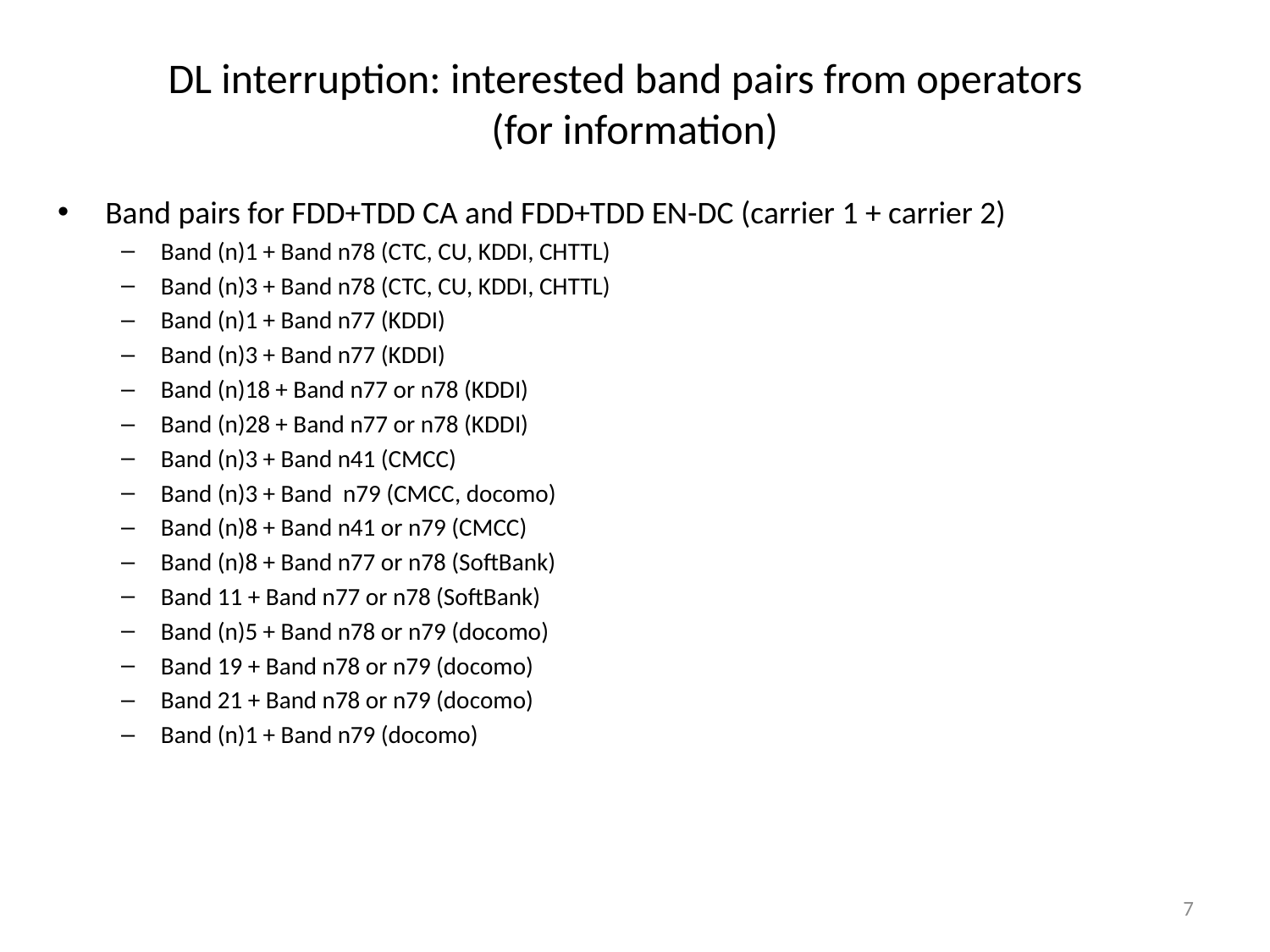

# DL interruption: interested band pairs from operators (for information)
Band pairs for FDD+TDD CA and FDD+TDD EN-DC (carrier 1 + carrier 2)
Band (n)1 + Band n78 (CTC, CU, KDDI, CHTTL)
Band (n)3 + Band n78 (CTC, CU, KDDI, CHTTL)
Band (n)1 + Band n77 (KDDI)
Band (n)3 + Band n77 (KDDI)
Band (n)18 + Band n77 or n78 (KDDI)
Band (n)28 + Band n77 or n78 (KDDI)
Band (n)3 + Band n41 (CMCC)
Band (n)3 + Band  n79 (CMCC, docomo)
Band (n)8 + Band n41 or n79 (CMCC)
Band (n)8 + Band n77 or n78 (SoftBank)
Band 11 + Band n77 or n78 (SoftBank)
Band (n)5 + Band n78 or n79 (docomo)
Band 19 + Band n78 or n79 (docomo)
Band 21 + Band n78 or n79 (docomo)
Band (n)1 + Band n79 (docomo)
7